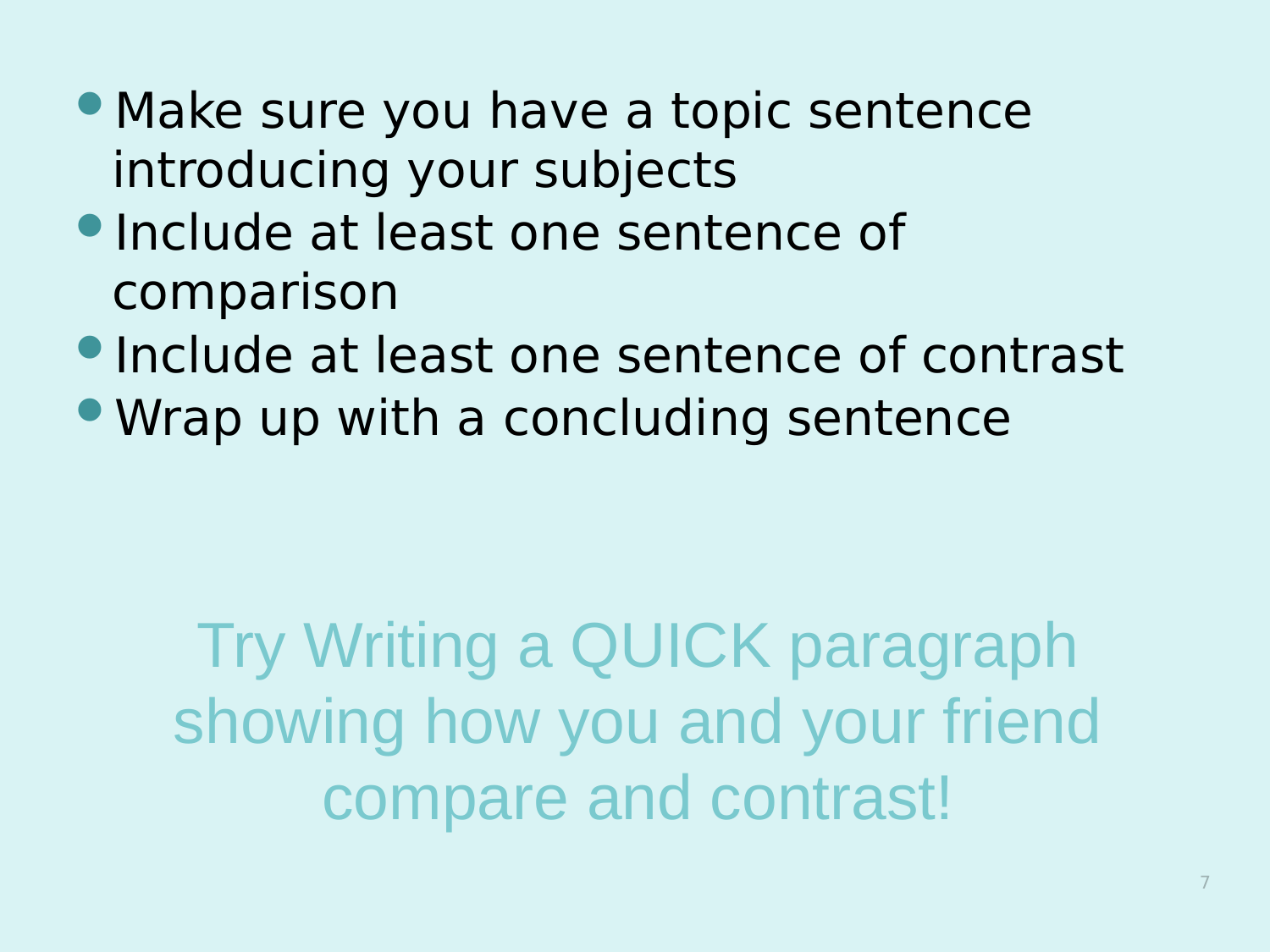

Make sure you have a topic sentence introducing your subjects
Include at least one sentence of comparison
Include at least one sentence of contrast
Wrap up with a concluding sentence
# Try Writing a QUICK paragraph showing how you and your friend compare and contrast!
7